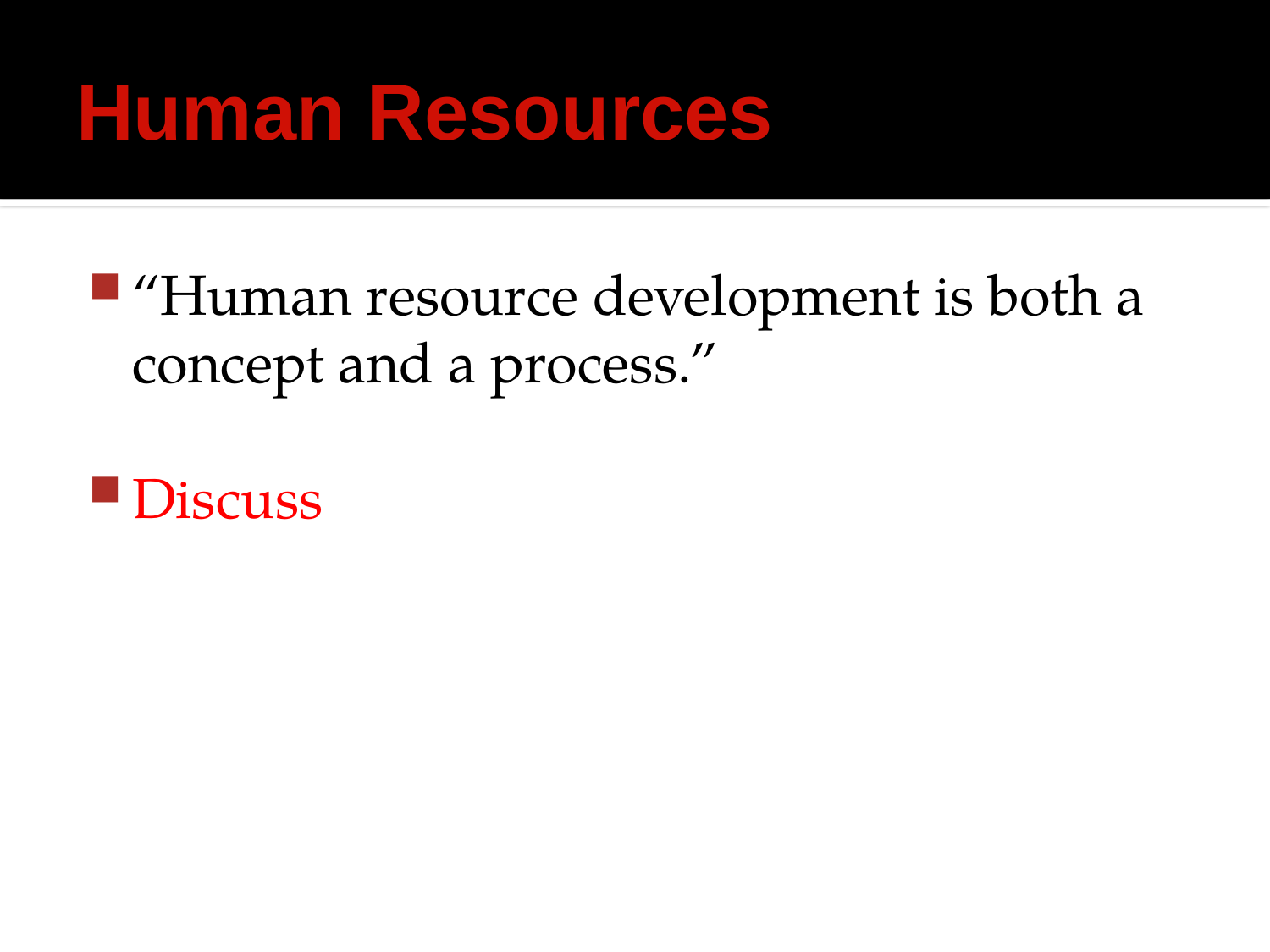

# Human Resources
“Human resource development is both a concept and a process.”

Discuss